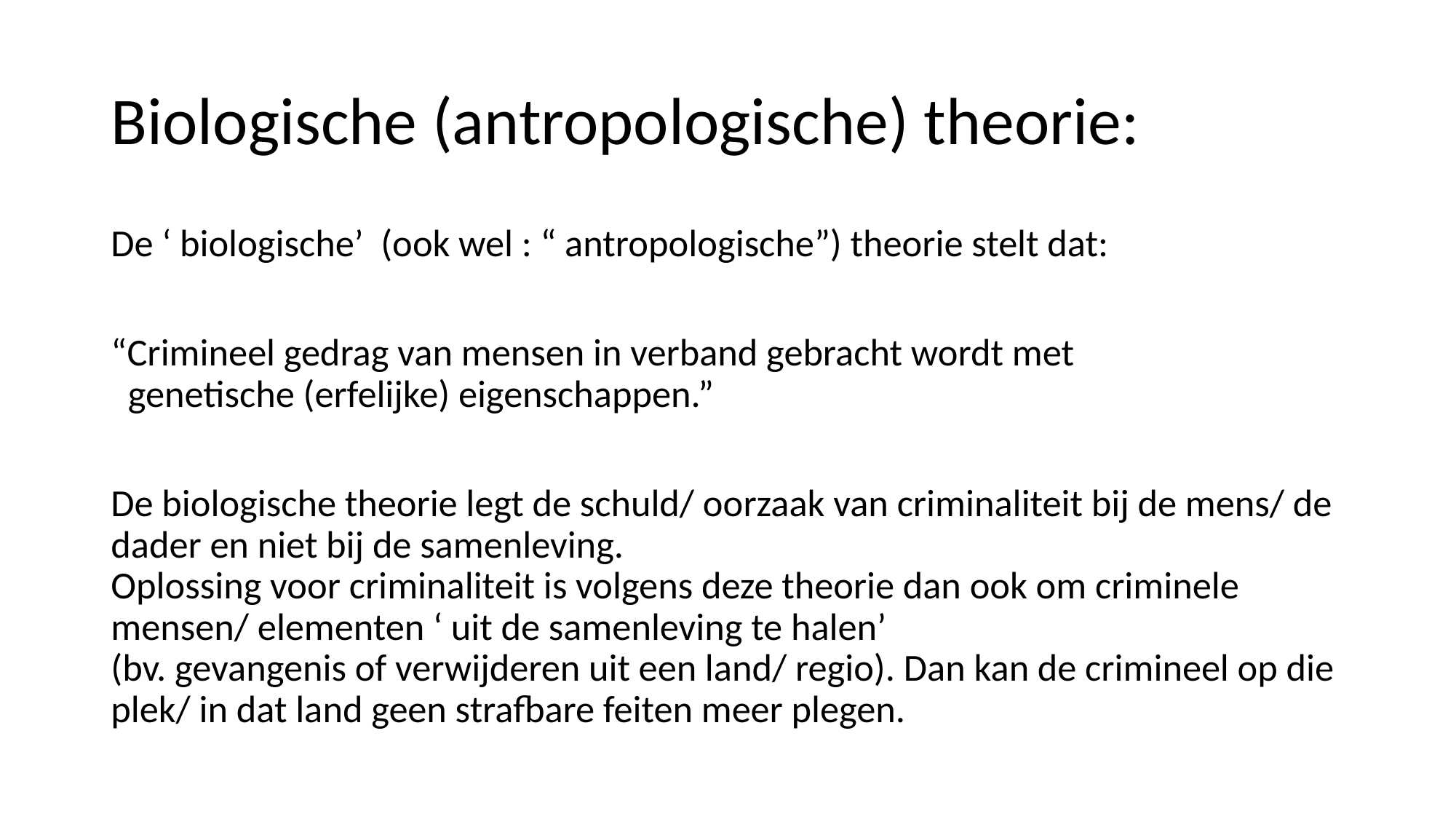

# Biologische (antropologische) theorie:
De ‘ biologische’  (ook wel : “ antropologische”) theorie stelt dat:

“Crimineel gedrag van mensen in verband gebracht wordt met
  genetische (erfelijke) eigenschappen.”

De biologische theorie legt de schuld/ oorzaak van criminaliteit bij de mens/ de dader en niet bij de samenleving.
Oplossing voor criminaliteit is volgens deze theorie dan ook om criminele mensen/ elementen ‘ uit de samenleving te halen’
(bv. gevangenis of verwijderen uit een land/ regio). Dan kan de crimineel op die plek/ in dat land geen strafbare feiten meer plegen.